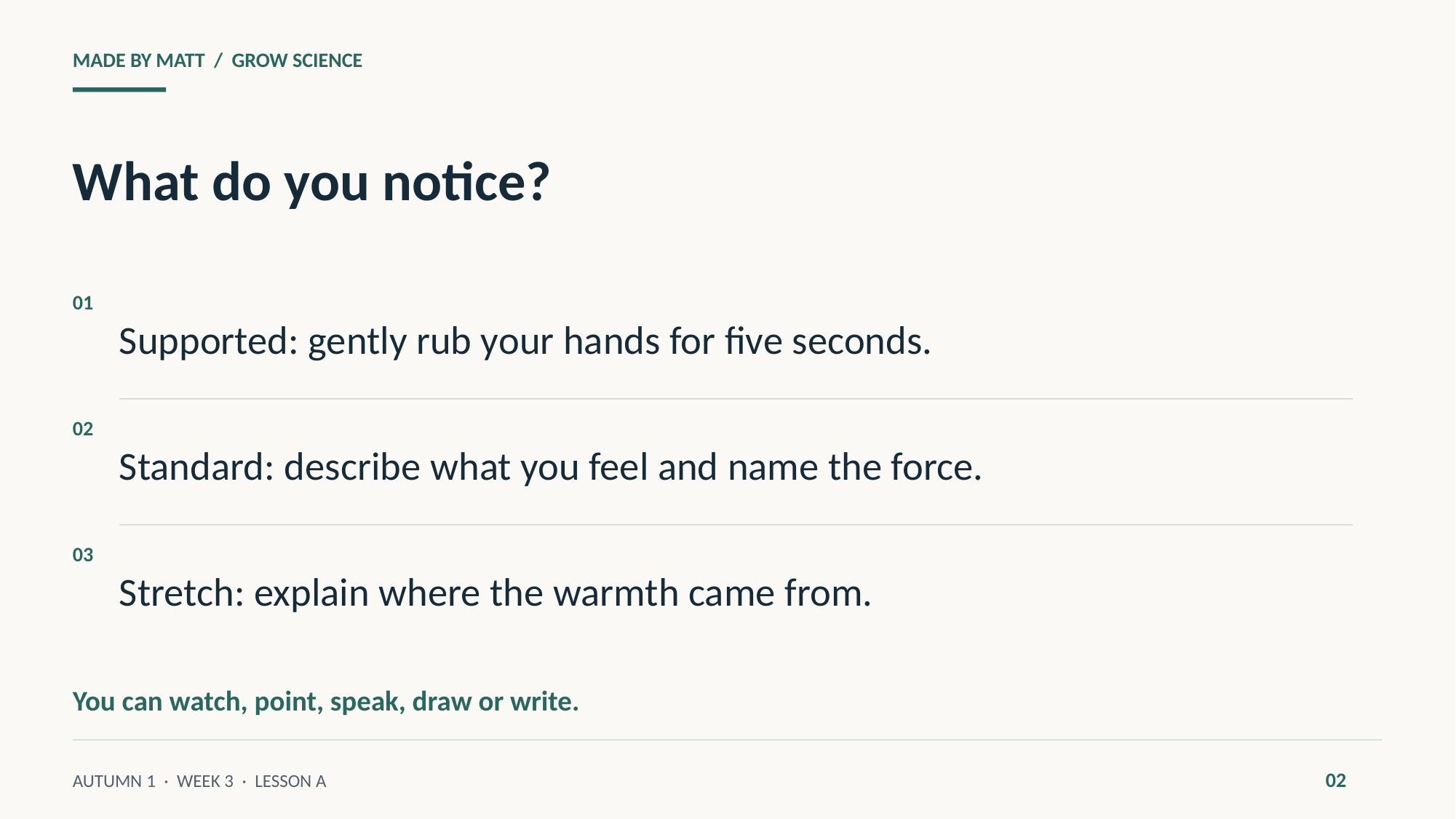

MADE BY MATT  /  GROW SCIENCE

What do you notice?
Supported: gently rub your hands for five seconds.
01

Standard: describe what you feel and name the force.
02

Stretch: explain where the warmth came from.
03
You can watch, point, speak, draw or write.

02
AUTUMN 1  ·  WEEK 3  ·  LESSON A